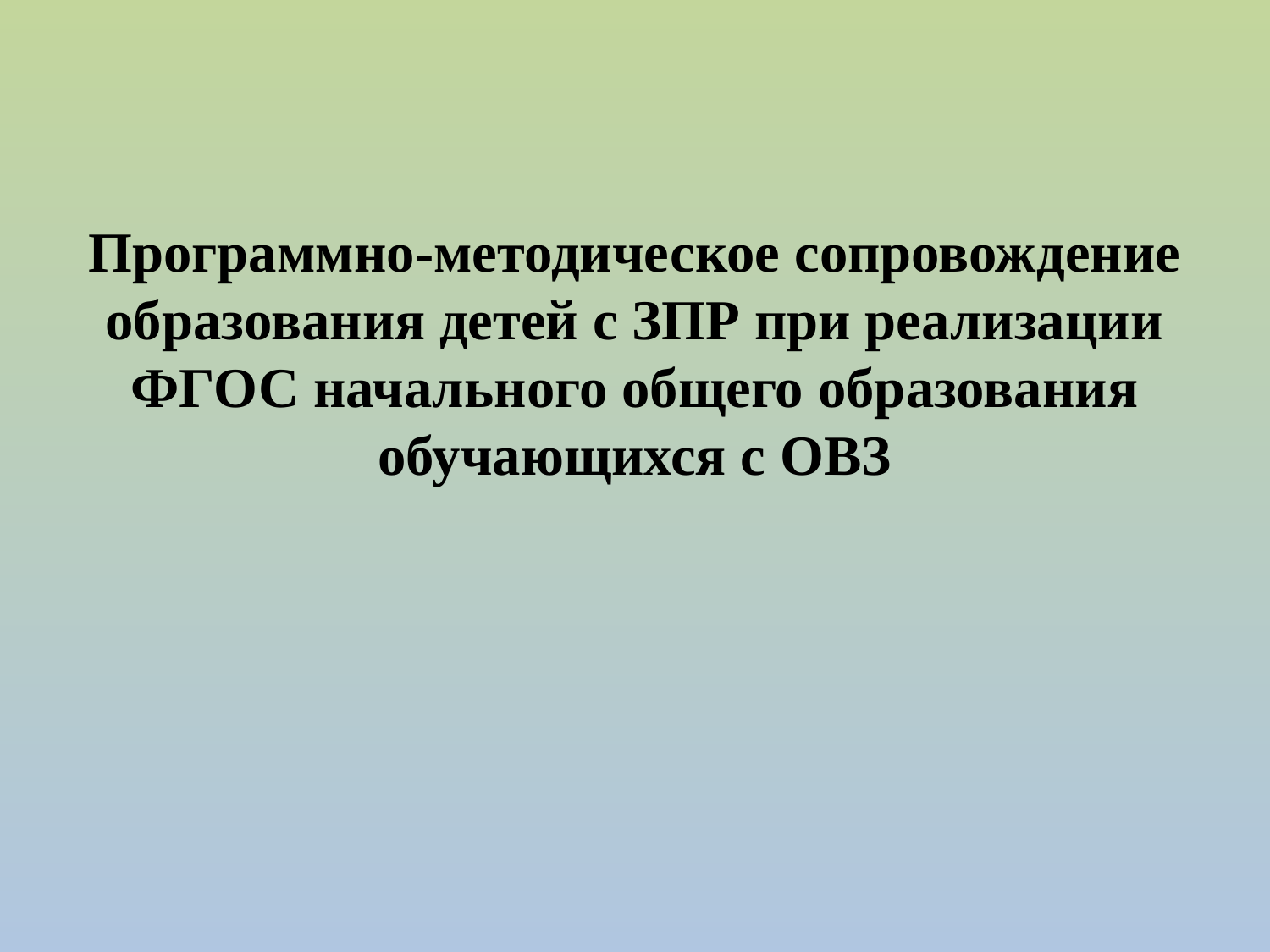

# Программно-методическое сопровождение образования детей с ЗПР при реализации ФГОС начального общего образования обучающихся с ОВЗ